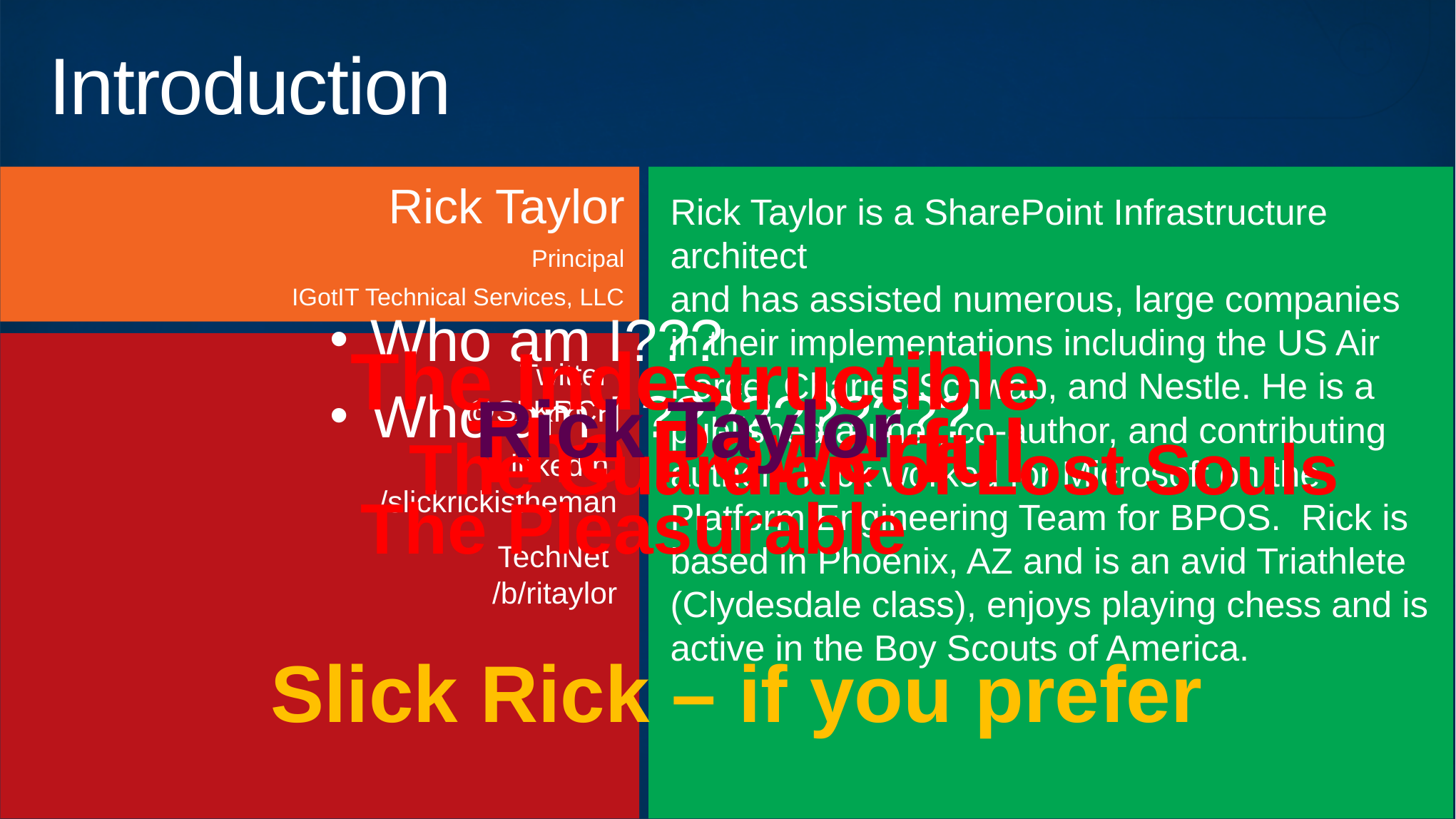

# Introduction
Rick Taylor
Principal
IGotIT Technical Services, LLC
Rick Taylor is a SharePoint Infrastructure architect
and has assisted numerous, large companies in their implementations including the US Air Force, Charles Schwab, and Nestle. He is a published author, co-author, and contributing author.  Rick worked for Microsoft on the Platform Engineering Team for BPOS.  Rick is based in Phoenix, AZ and is an avid Triathlete (Clydesdale class), enjoys playing chess and is active in the Boy Scouts of America.
Who am I???
Who am I ??????????

The Indestructible
Twitter
@SLKRCK
LinkedIn
/slickrickistheman
TechNet
/b/ritaylor
Rick Taylor
The Powerful
The Guardian of Lost Souls
The Pleasurable
Slick Rick – if you prefer